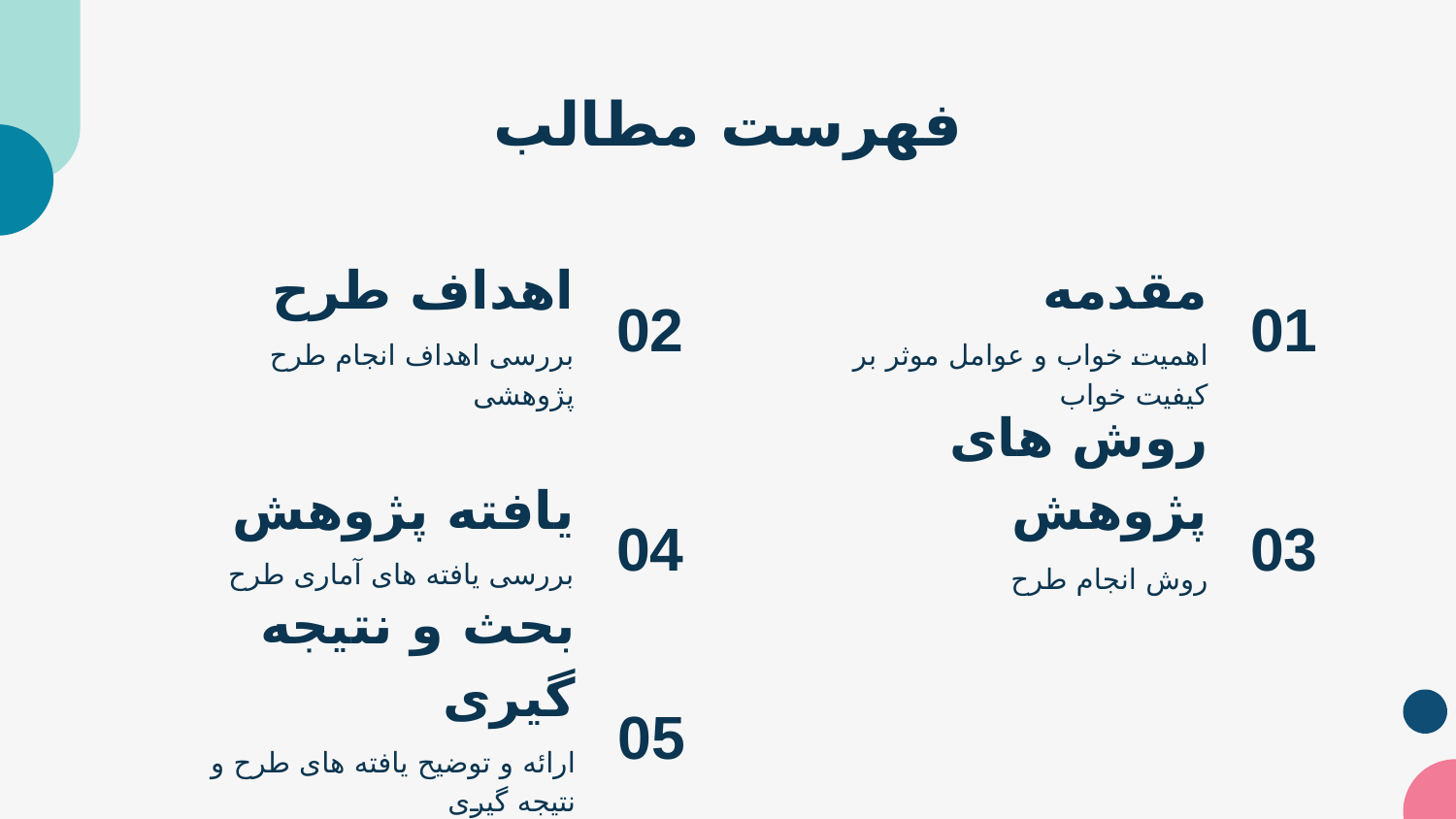

# فهرست مطالب
اهداف طرح
02
مقدمه
01
بررسی اهداف انجام طرح پژوهشی
اهمیت خواب و عوامل موثر بر کیفیت خواب
یافته پژوهش
04
روش های پژوهش
03
بررسی یافته های آماری طرح
روش انجام طرح
بحث و نتیجه گیری
05
ارائه و توضیح یافته های طرح و نتیجه گیری